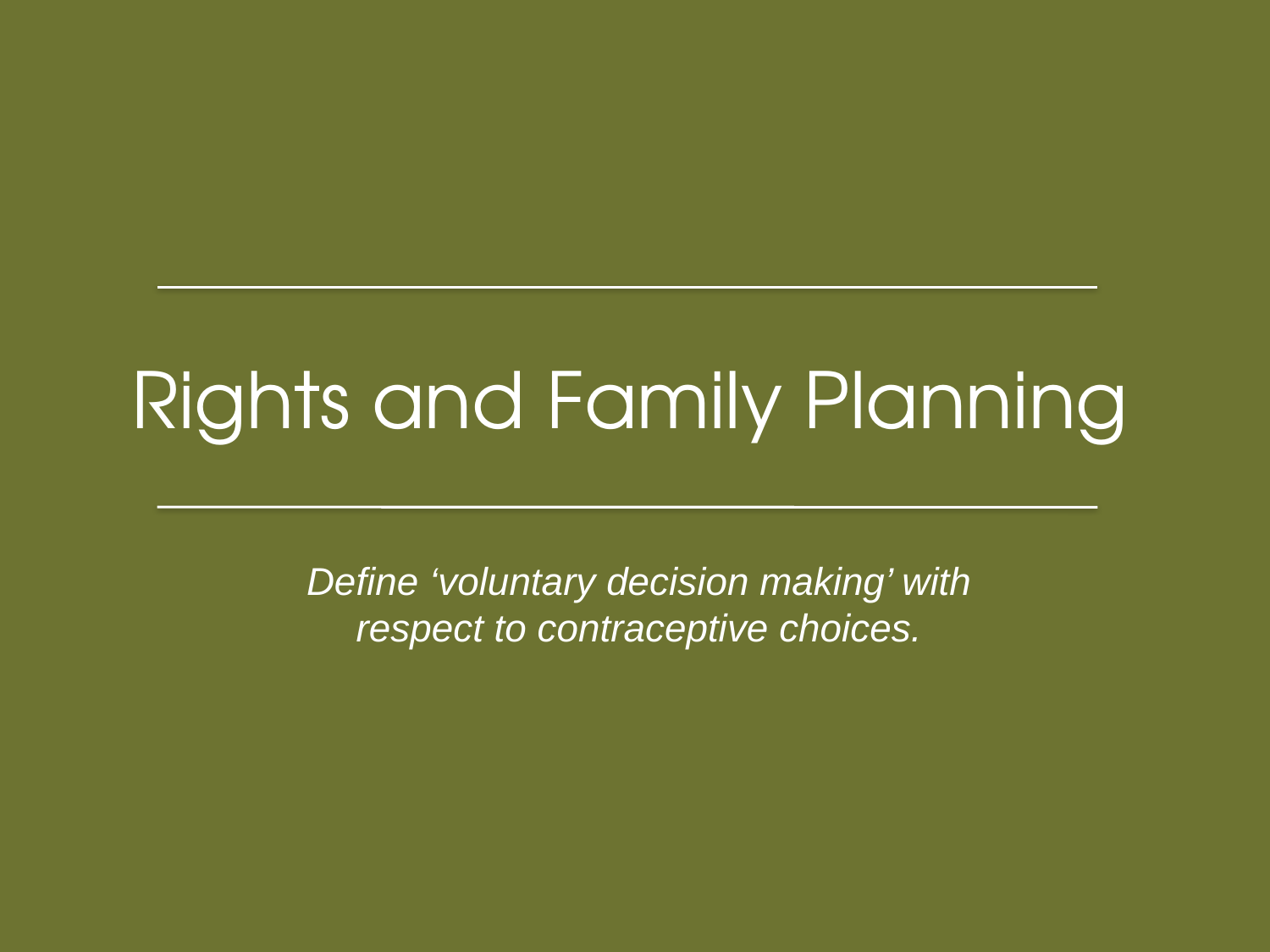

Rights and Family Planning
Define ‘voluntary decision making’ with respect to contraceptive choices.